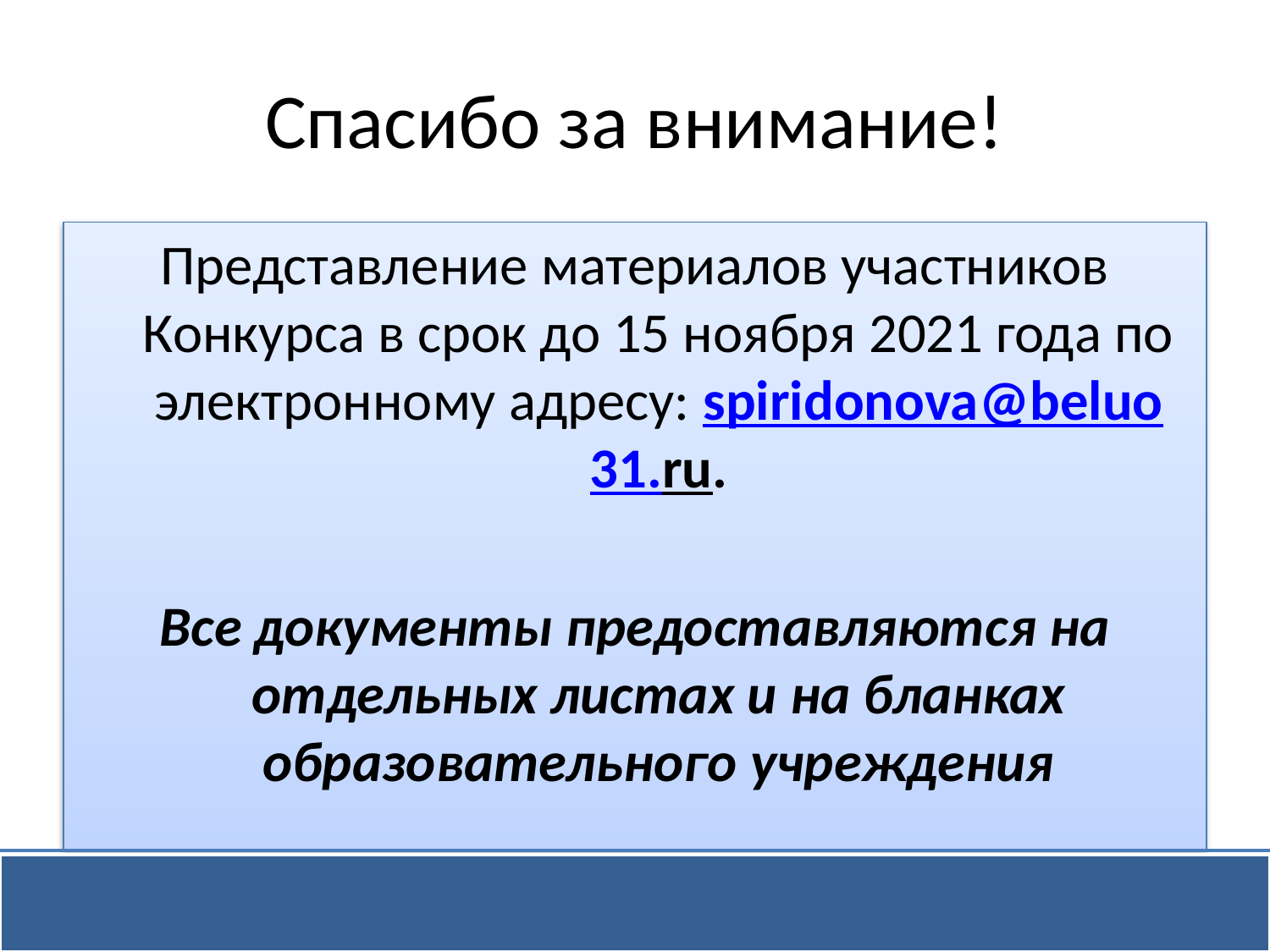

# Спасибо за внимание!
Представление материалов участников Конкурса в срок до 15 ноября 2021 года по электронному адресу: spiridonova@beluo31.ru.

Все документы предоставляются на отдельных листах и на бланках образовательного учреждения